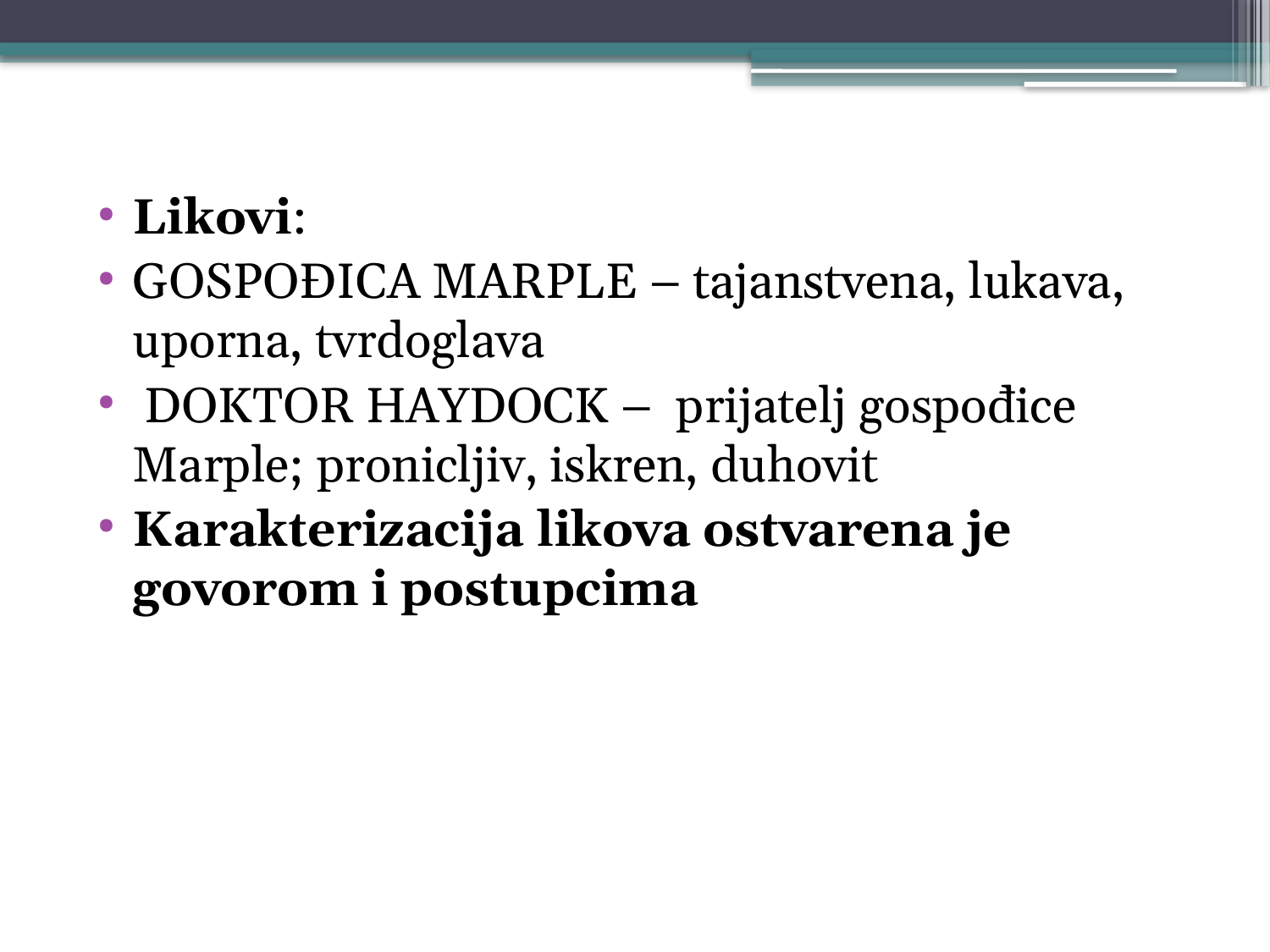

Likovi:
GOSPOĐICA MARPLE – tajanstvena, lukava, uporna, tvrdoglava
 DOKTOR HAYDOCK –  prijatelj gospođice Marple; pronicljiv, iskren, duhovit
Karakterizacija likova ostvarena je govorom i postupcima